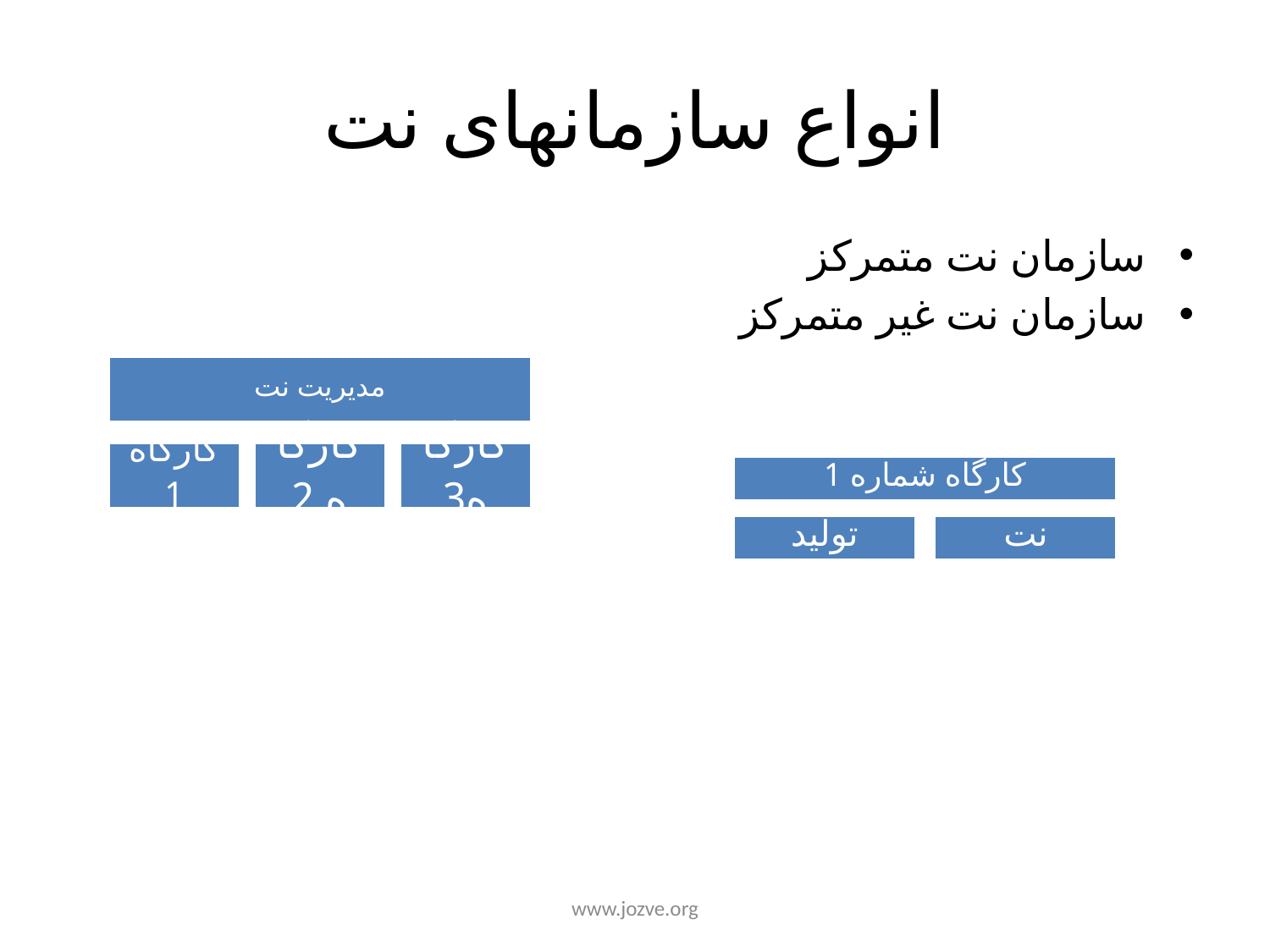

# انواع سازمانهای نت
سازمان نت متمرکز
سازمان نت غیر متمرکز
مدیریت نت
کارگاه 1
کارگاه 2
کارگاه3
کارگاه شماره 1
تولید
نت
www.jozve.org